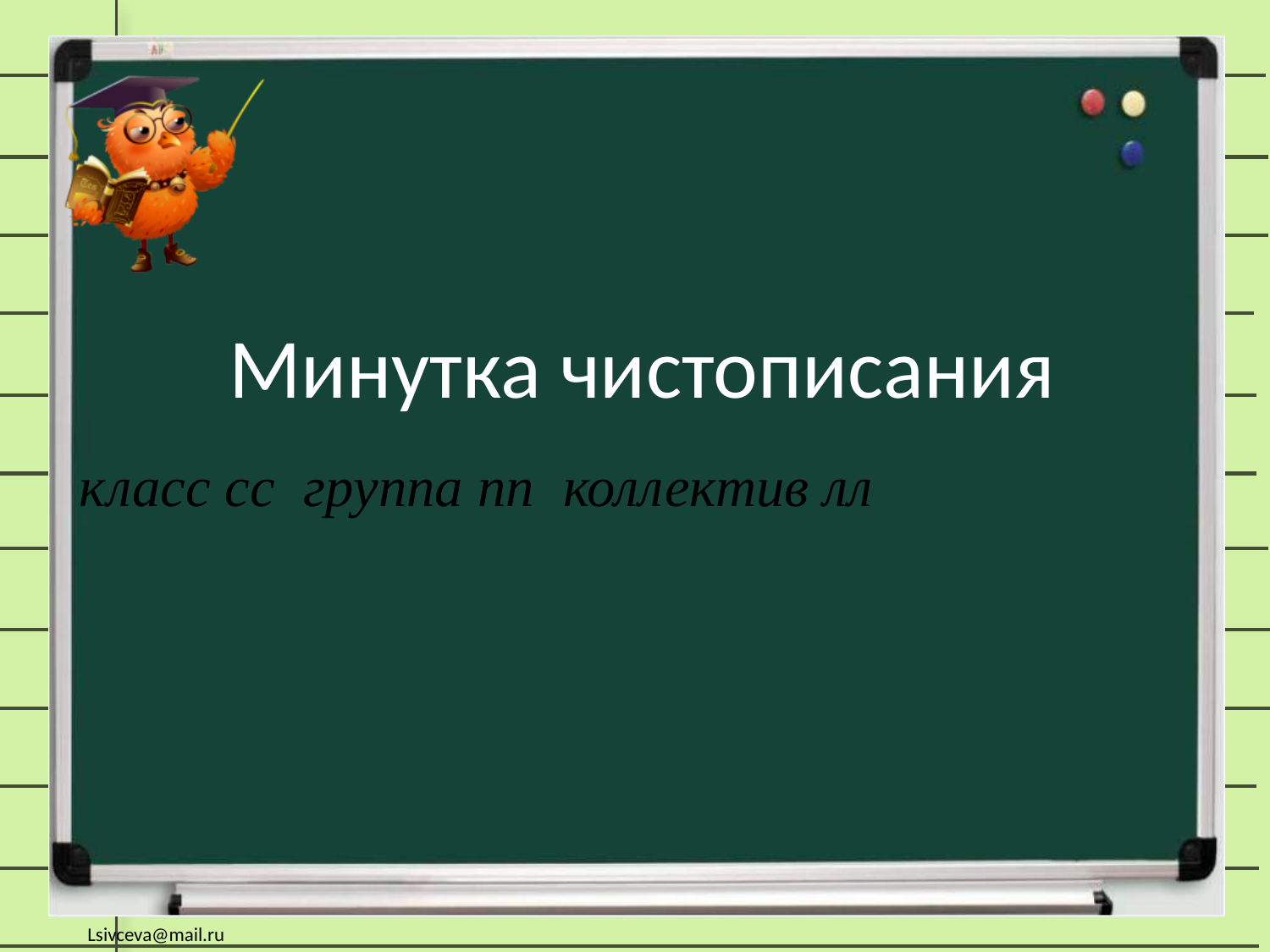

#

            Минутка чистописания
| класс сс группа пп коллектив лл |
| --- |